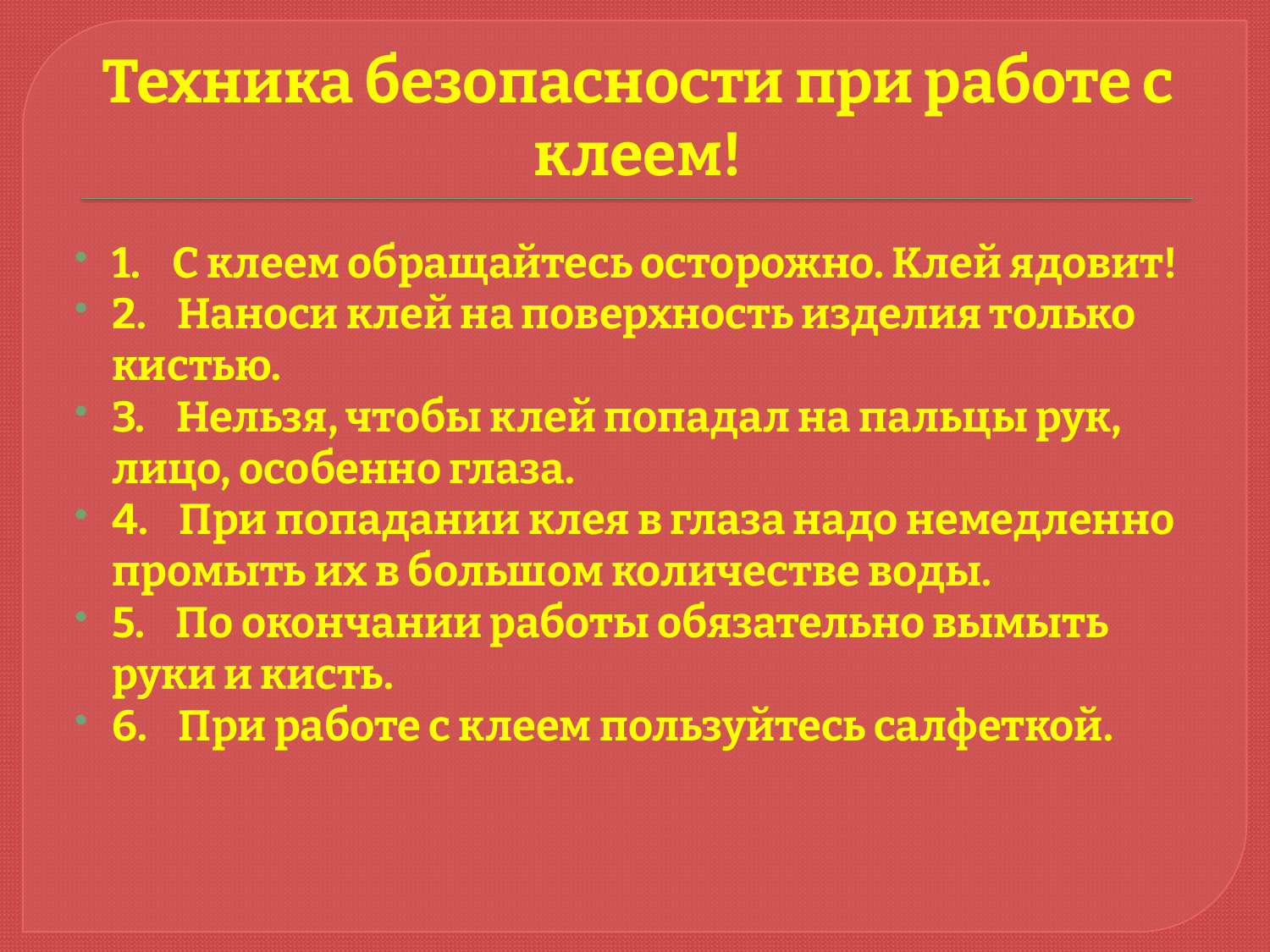

# Техника безопасности при работе с клеем!
1.    С клеем обращайтесь осторожно. Клей ядовит!
2.    Наноси клей на поверхность изделия только кистью.
3.    Нельзя, чтобы клей попадал на пальцы рук, лицо, особенно глаза.
4.    При попадании клея в глаза надо немедленно промыть их в большом количестве воды.
5.    По окончании работы обязательно вымыть руки и кисть.
6.    При работе с клеем пользуйтесь салфеткой.